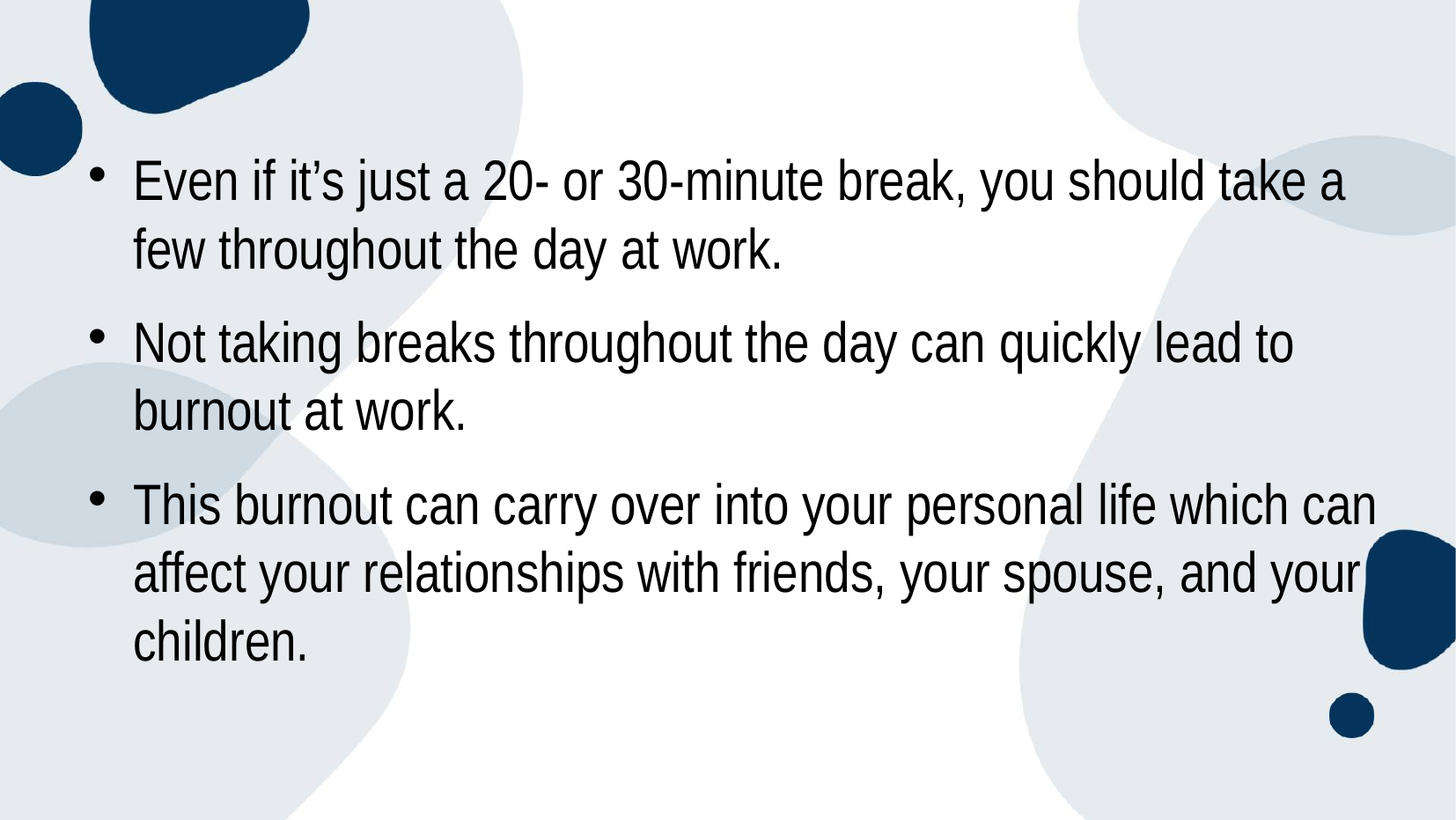

Even if it’s just a 20- or 30-minute break, you should take a few throughout the day at work.
Not taking breaks throughout the day can quickly lead to burnout at work.
This burnout can carry over into your personal life which can affect your relationships with friends, your spouse, and your children.